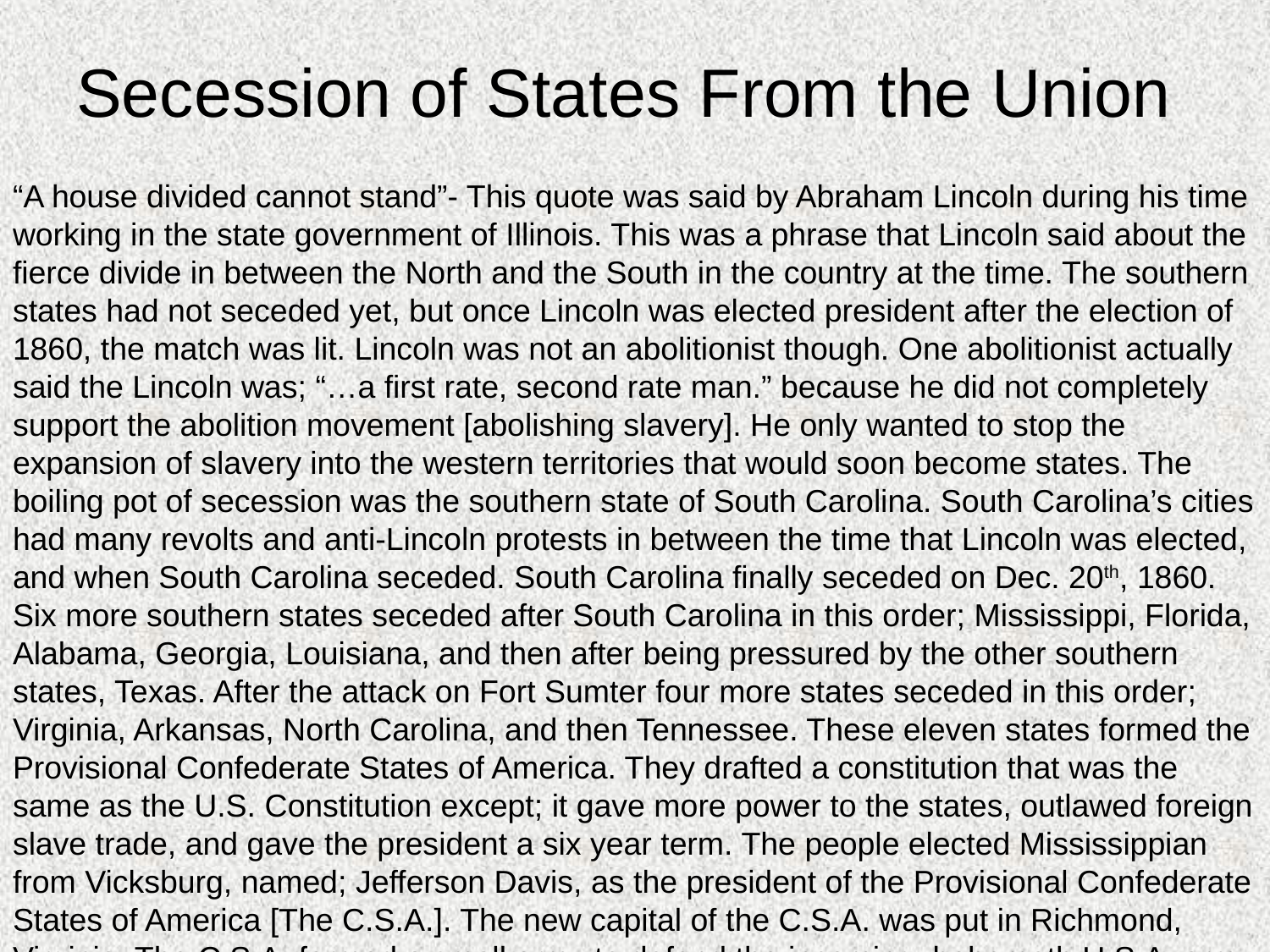

# Secession of States From the Union
“A house divided cannot stand”- This quote was said by Abraham Lincoln during his time working in the state government of Illinois. This was a phrase that Lincoln said about the fierce divide in between the North and the South in the country at the time. The southern states had not seceded yet, but once Lincoln was elected president after the election of 1860, the match was lit. Lincoln was not an abolitionist though. One abolitionist actually said the Lincoln was; “…a first rate, second rate man.” because he did not completely support the abolition movement [abolishing slavery]. He only wanted to stop the expansion of slavery into the western territories that would soon become states. The boiling pot of secession was the southern state of South Carolina. South Carolina’s cities had many revolts and anti-Lincoln protests in between the time that Lincoln was elected, and when South Carolina seceded. South Carolina finally seceded on Dec. 20th, 1860. Six more southern states seceded after South Carolina in this order; Mississippi, Florida, Alabama, Georgia, Louisiana, and then after being pressured by the other southern states, Texas. After the attack on Fort Sumter four more states seceded in this order; Virginia, Arkansas, North Carolina, and then Tennessee. These eleven states formed the Provisional Confederate States of America. They drafted a constitution that was the same as the U.S. Constitution except; it gave more power to the states, outlawed foreign slave trade, and gave the president a six year term. The people elected Mississippian from Vicksburg, named; Jefferson Davis, as the president of the Provisional Confederate States of America [The C.S.A.]. The new capital of the C.S.A. was put in Richmond, Virginia. The C.S.A. formed a small army to defend the incoming, behemoth U.S.A. army that is defending and supporting the 23 states that stayed in the Union, including 5 border states……..